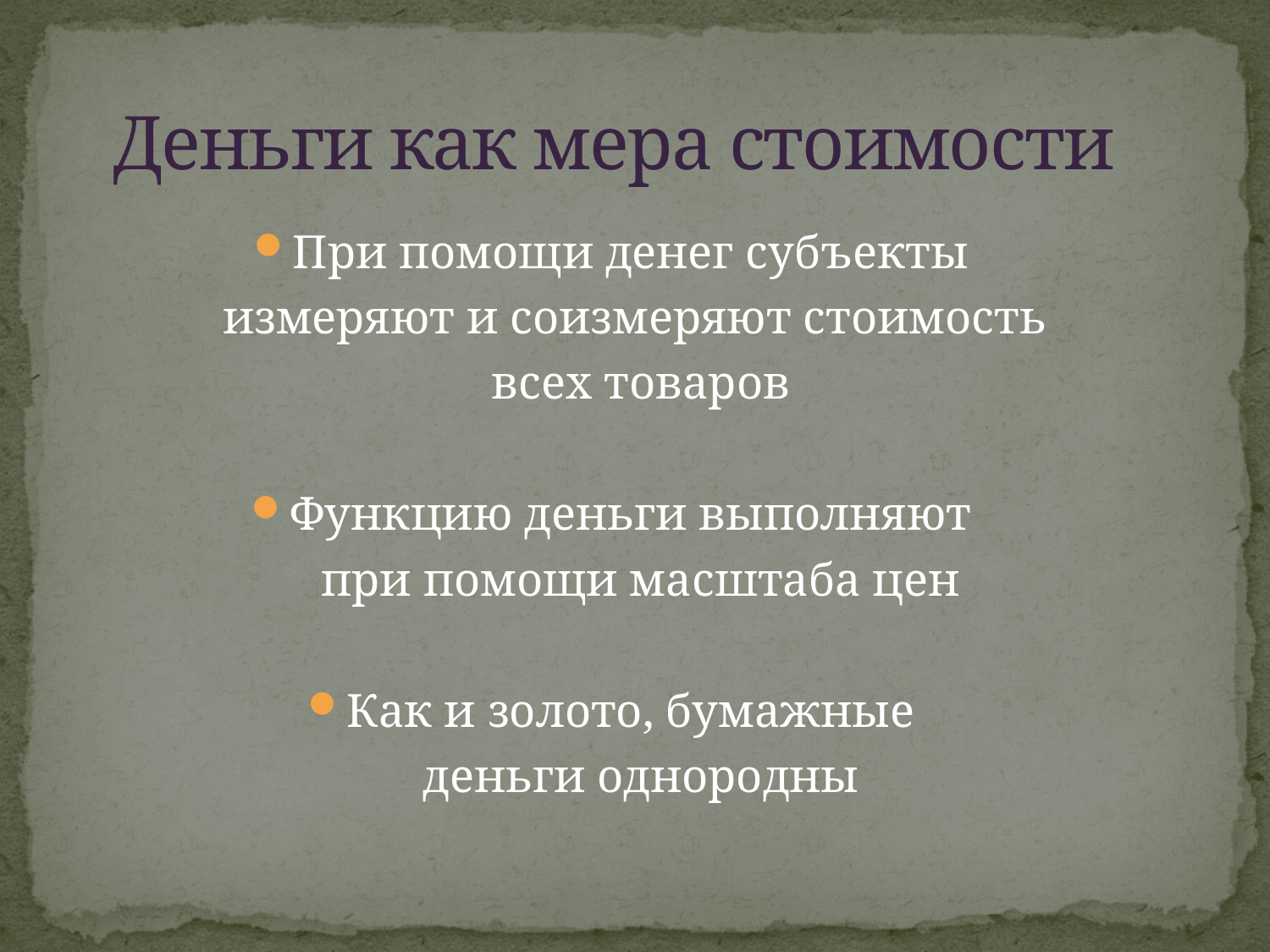

# Деньги как мера стоимости
При помощи денег субъекты
    измеряют и соизмеряют стоимость
    всех товаров

Функцию деньги выполняют
    при помощи масштаба цен

Как и золото, бумажные
    деньги однородны